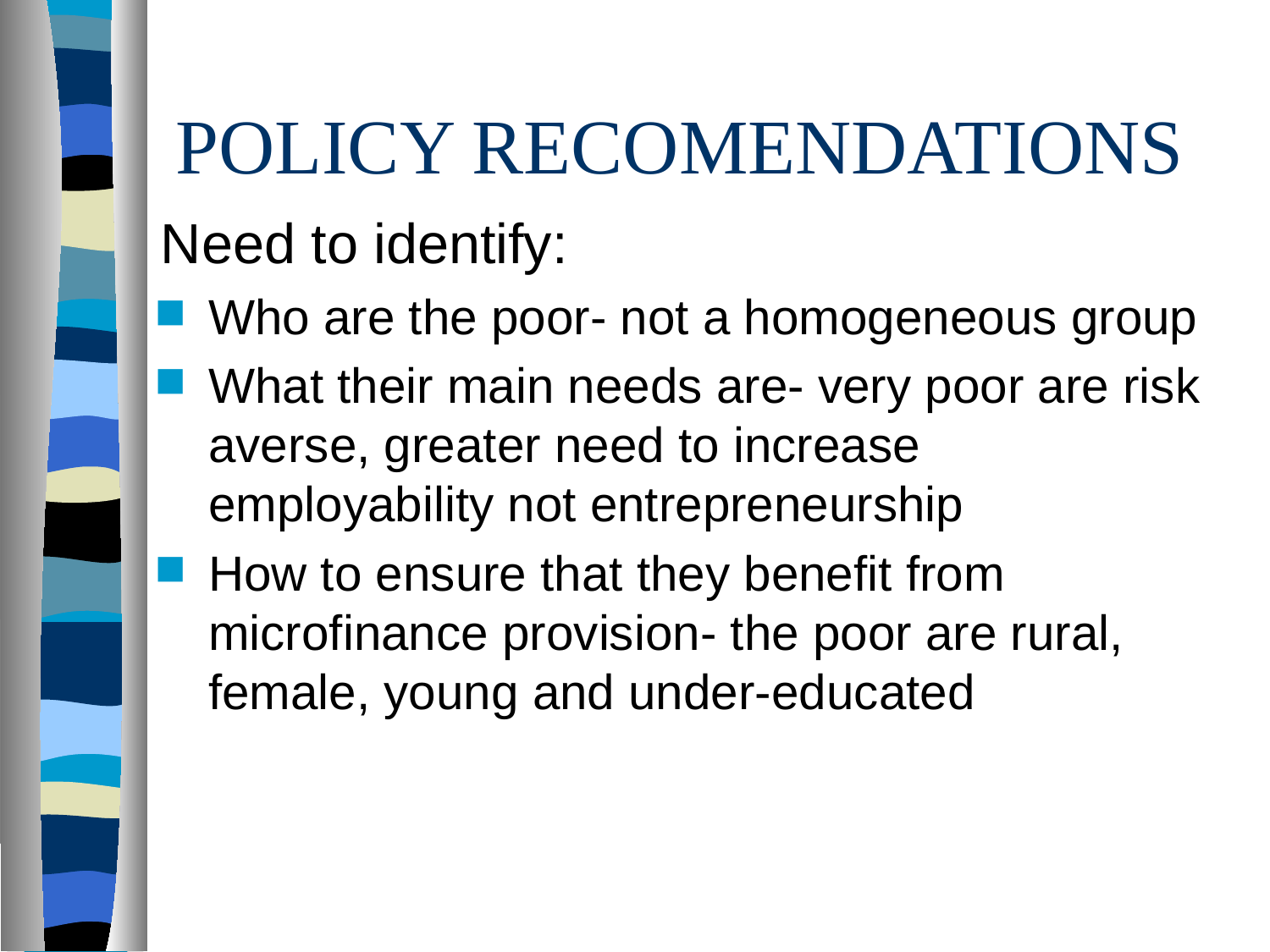

# POLICY RECOMENDATIONS
Need to identify:
Who are the poor- not a homogeneous group
What their main needs are- very poor are risk averse, greater need to increase employability not entrepreneurship
How to ensure that they benefit from microfinance provision- the poor are rural, female, young and under-educated